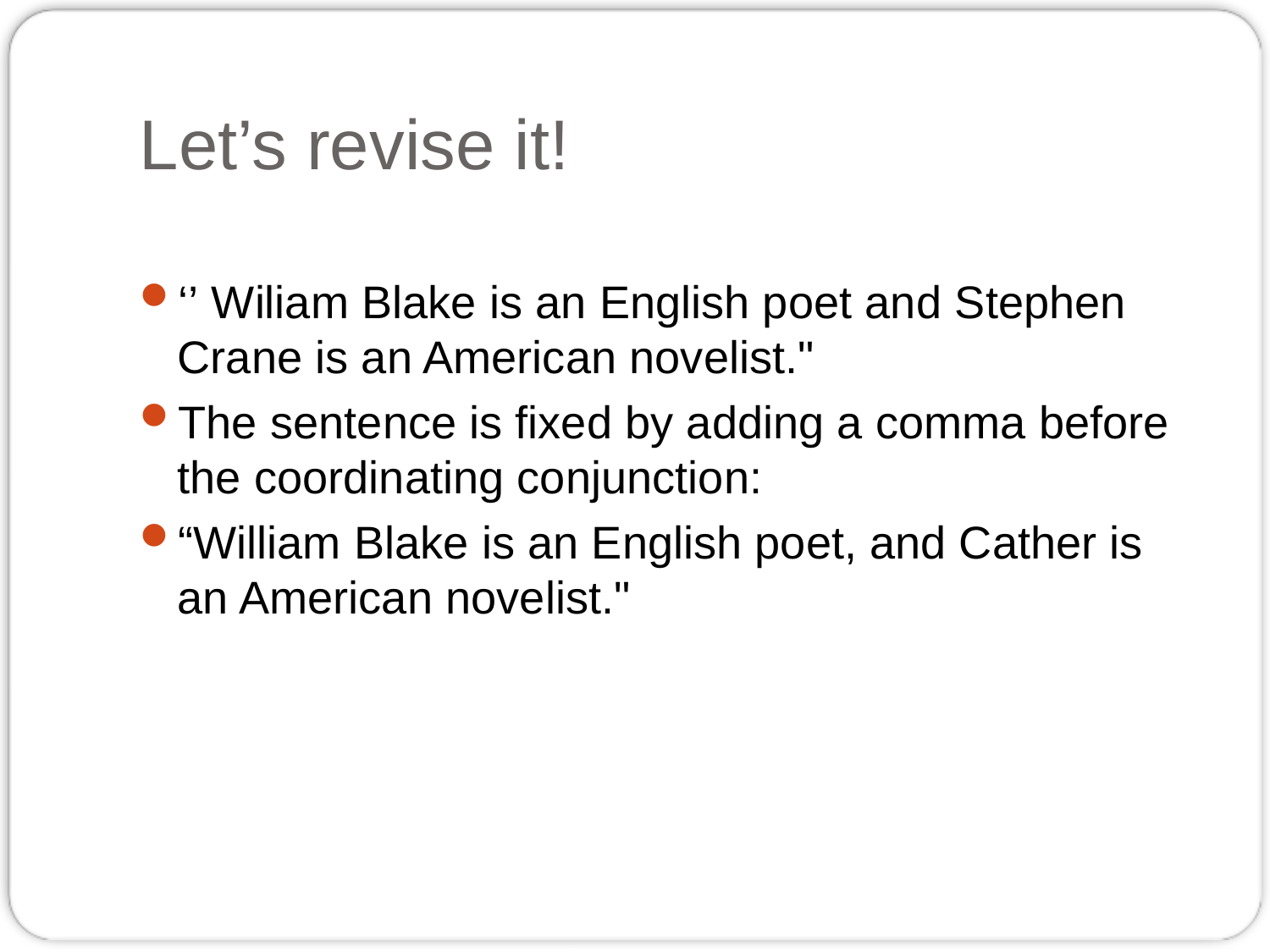

# Let’s revise it!

‘’ Wiliam Blake is an English poet and Stephen Crane is an American novelist."
The sentence is fixed by adding a comma before the coordinating conjunction:
“William Blake is an English poet, and Cather is an American novelist."